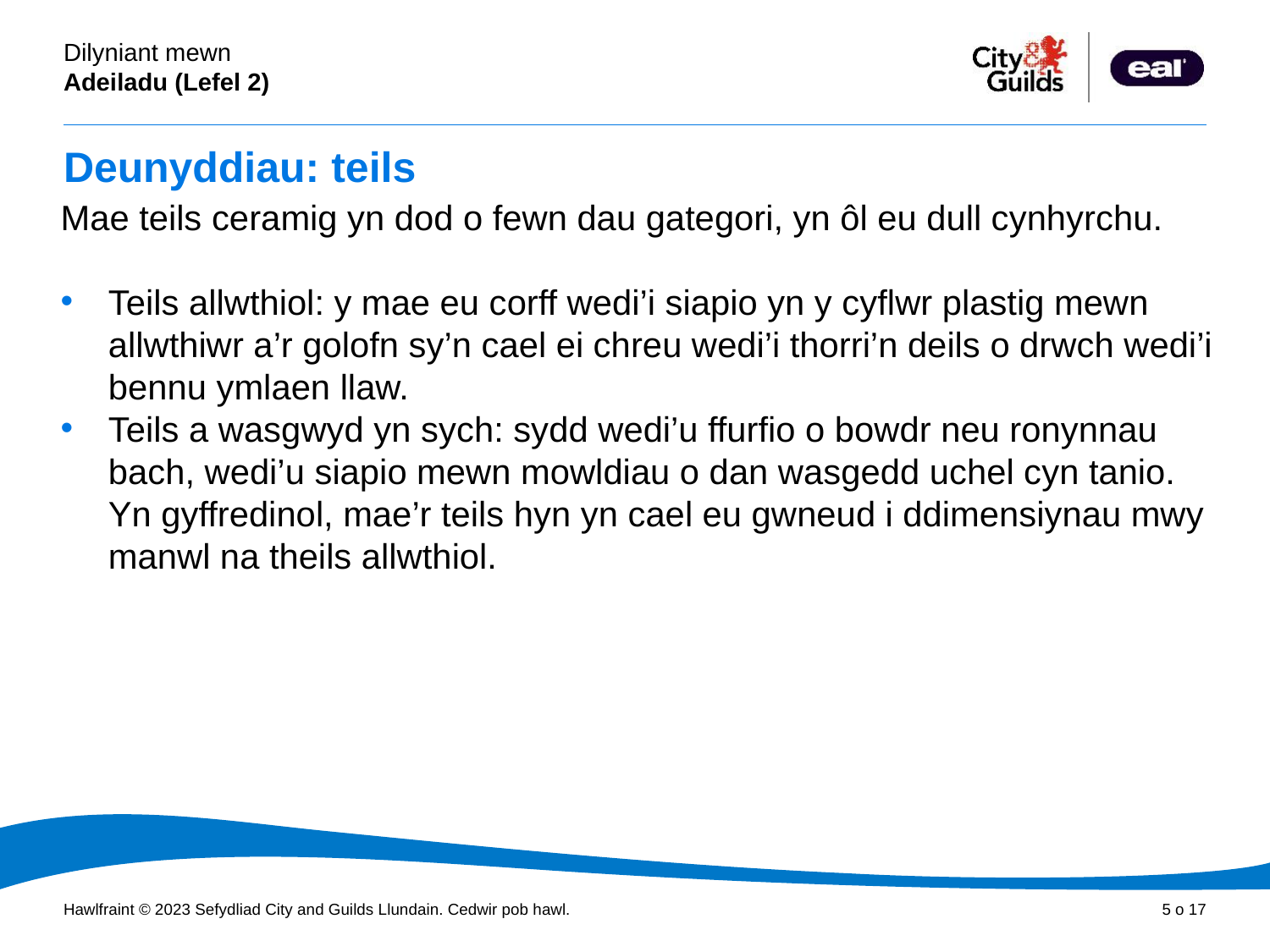

# Deunyddiau: teils
Mae teils ceramig yn dod o fewn dau gategori, yn ôl eu dull cynhyrchu.

Teils allwthiol: y mae eu corff wedi’i siapio yn y cyflwr plastig mewn allwthiwr a’r golofn sy’n cael ei chreu wedi’i thorri’n deils o drwch wedi’i bennu ymlaen llaw.
Teils a wasgwyd yn sych: sydd wedi’u ffurfio o bowdr neu ronynnau bach, wedi’u siapio mewn mowldiau o dan wasgedd uchel cyn tanio. Yn gyffredinol, mae’r teils hyn yn cael eu gwneud i ddimensiynau mwy manwl na theils allwthiol.